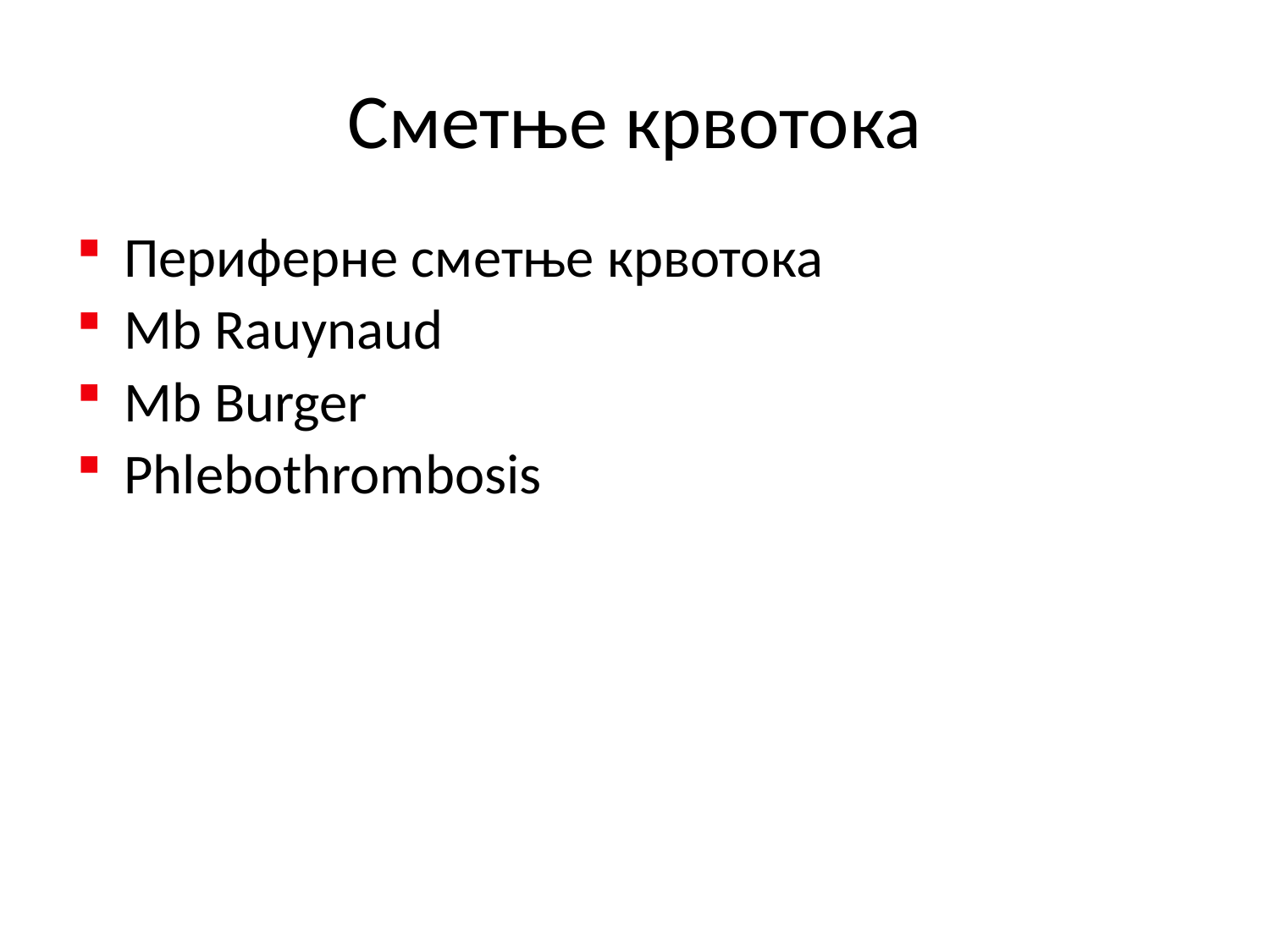

# Сметње крвотока
Периферне сметње крвотока
Mb Rauynaud
Mb Burger
Phlebothrombosis